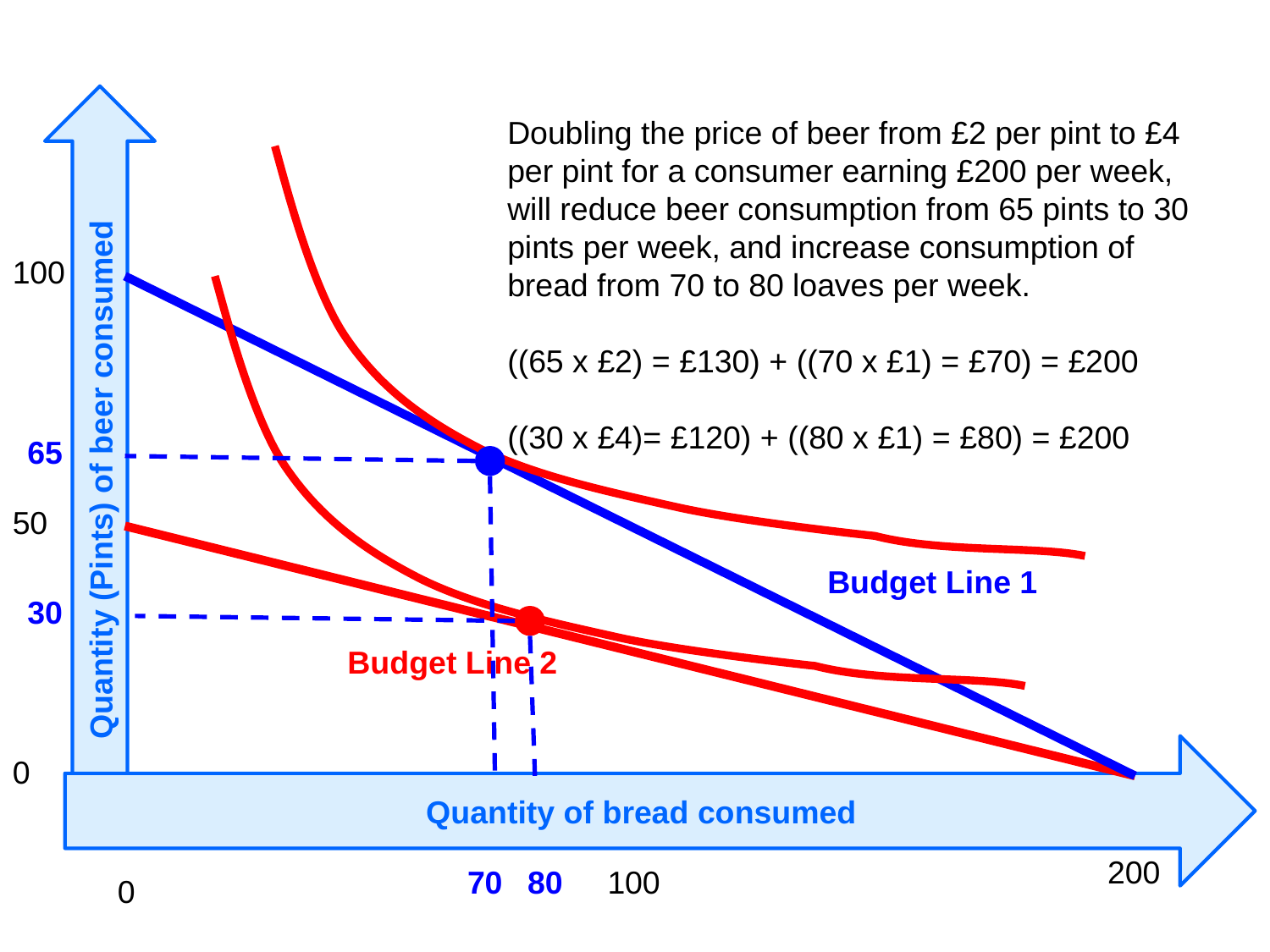

Quantity (Pints) of beer consumed
Doubling the price of beer from £2 per pint to £4 per pint for a consumer earning £200 per week, will reduce beer consumption from 65 pints to 30 pints per week, and increase consumption of bread from 70 to 80 loaves per week.

((65 x £2) = £130) + ((70 x £1) = £70) = £200

((30 x £4)= £120) + ((80 x £1) = £80) = £200

100

65

50
Budget Line 1
30

Budget Line 2
Quantity of bread consumed
0
200
70
80
100
0